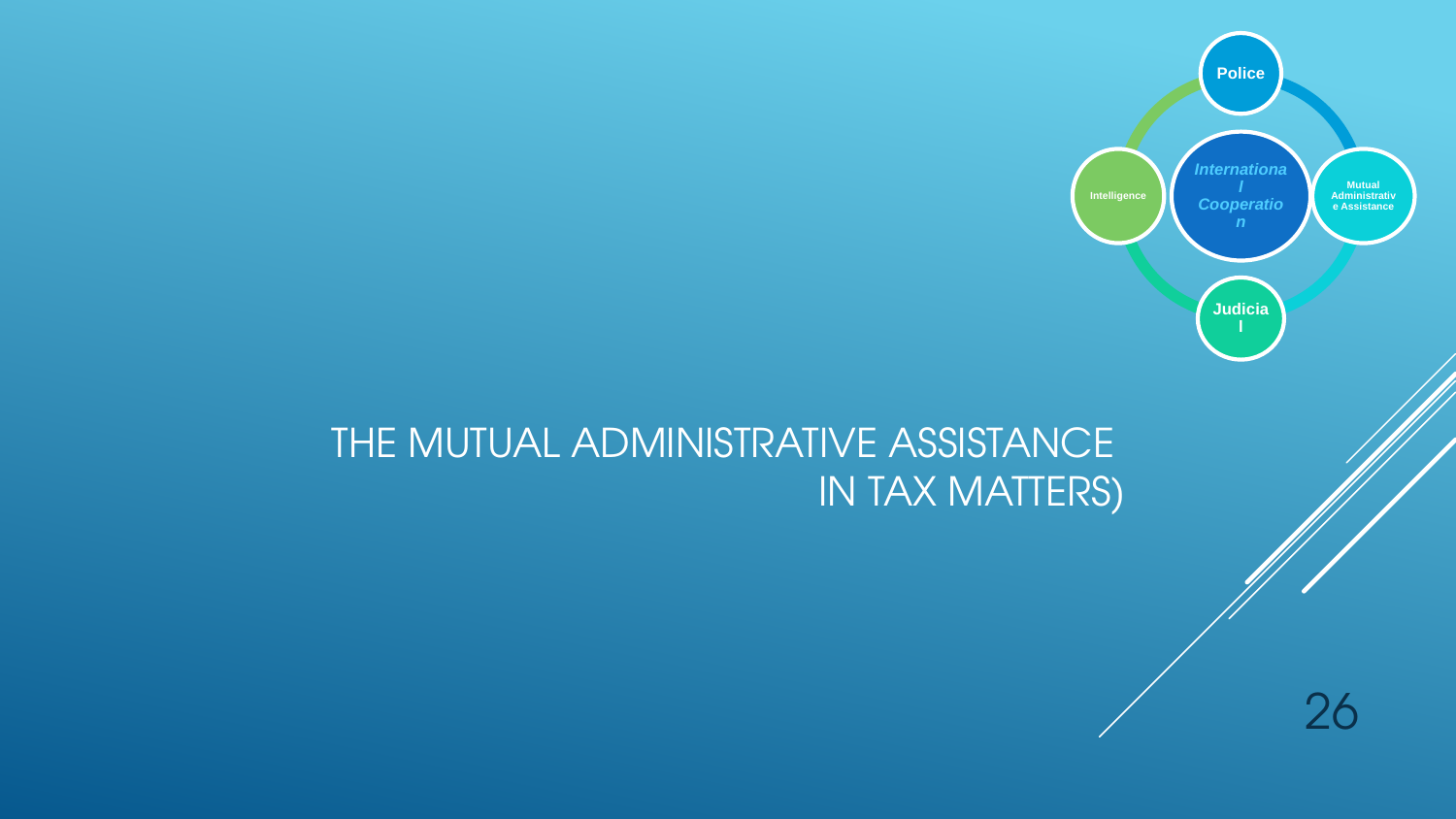

International Cooperation
Police
Mutual Administrative Assistance
Judicial
Intelligence
# The Mutual Administrative Assistance IN Tax MATTERS)
26